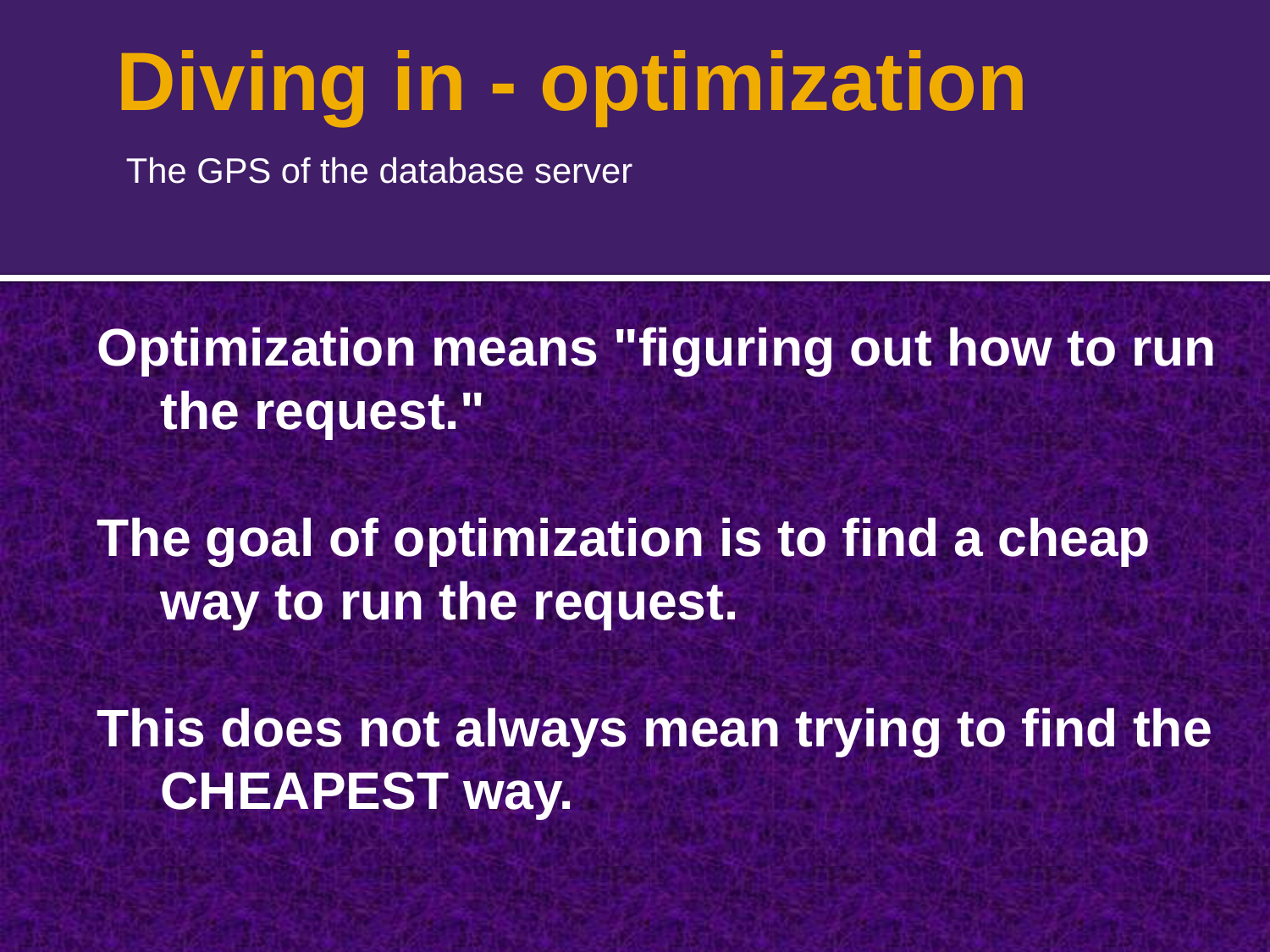

# Diving in - optimization
The GPS of the database server
Optimization means "figuring out how to run the request."

The goal of optimization is to find a cheap way to run the request.

This does not always mean trying to find the CHEAPEST way.